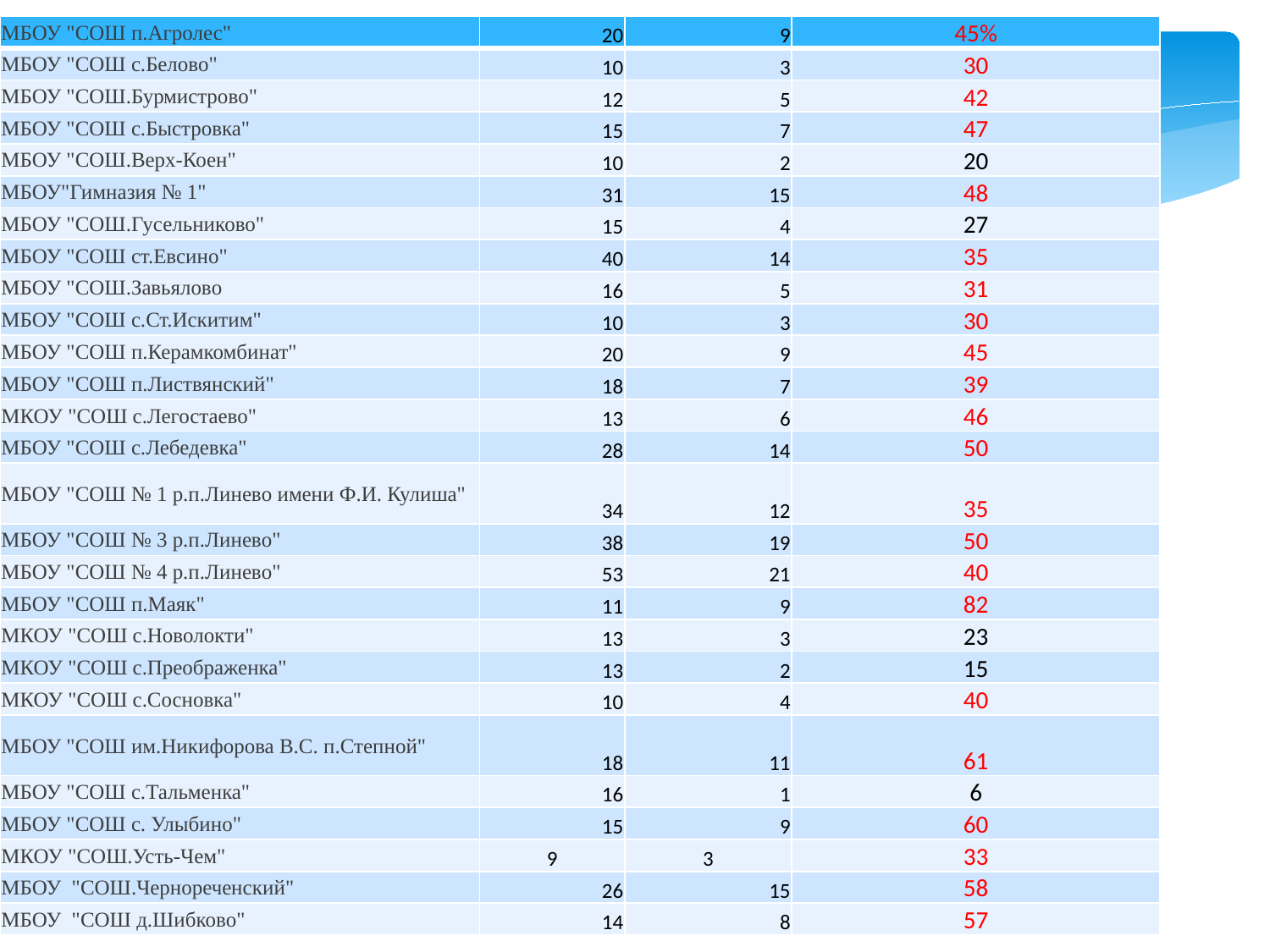

| МБОУ "СОШ п.Агролес" | 20 | 9 | 45% |
| --- | --- | --- | --- |
| МБОУ "СОШ с.Белово" | 10 | 3 | 30 |
| МБОУ "СОШ.Бурмистрово" | 12 | 5 | 42 |
| МБОУ "СОШ с.Быстровка" | 15 | 7 | 47 |
| МБОУ "СОШ.Верх-Коен" | 10 | 2 | 20 |
| МБОУ"Гимназия № 1" | 31 | 15 | 48 |
| МБОУ "СОШ.Гусельниково" | 15 | 4 | 27 |
| МБОУ "СОШ ст.Евсино" | 40 | 14 | 35 |
| МБОУ "СОШ.Завьялово | 16 | 5 | 31 |
| МБОУ "СОШ с.Ст.Искитим" | 10 | 3 | 30 |
| МБОУ "СОШ п.Керамкомбинат" | 20 | 9 | 45 |
| МБОУ "СОШ п.Листвянский" | 18 | 7 | 39 |
| МКОУ "СОШ с.Легостаево" | 13 | 6 | 46 |
| МБОУ "СОШ с.Лебедевка" | 28 | 14 | 50 |
| МБОУ "СОШ № 1 р.п.Линево имени Ф.И. Кулиша" | 34 | 12 | 35 |
| МБОУ "СОШ № 3 р.п.Линево" | 38 | 19 | 50 |
| МБОУ "СОШ № 4 р.п.Линево" | 53 | 21 | 40 |
| МБОУ "СОШ п.Маяк" | 11 | 9 | 82 |
| МКОУ "СОШ с.Новолокти" | 13 | 3 | 23 |
| МКОУ "СОШ с.Преображенка" | 13 | 2 | 15 |
| МКОУ "СОШ с.Сосновка" | 10 | 4 | 40 |
| МБОУ "СОШ им.Никифорова В.С. п.Степной" | 18 | 11 | 61 |
| МБОУ "СОШ с.Тальменка" | 16 | 1 | 6 |
| МБОУ "СОШ с. Улыбино" | 15 | 9 | 60 |
| МКОУ "СОШ.Усть-Чем" | 9 | 3 | 33 |
| МБОУ "СОШ.Чернореченский" | 26 | 15 | 58 |
| МБОУ "СОШ д.Шибково" | 14 | 8 | 57 |